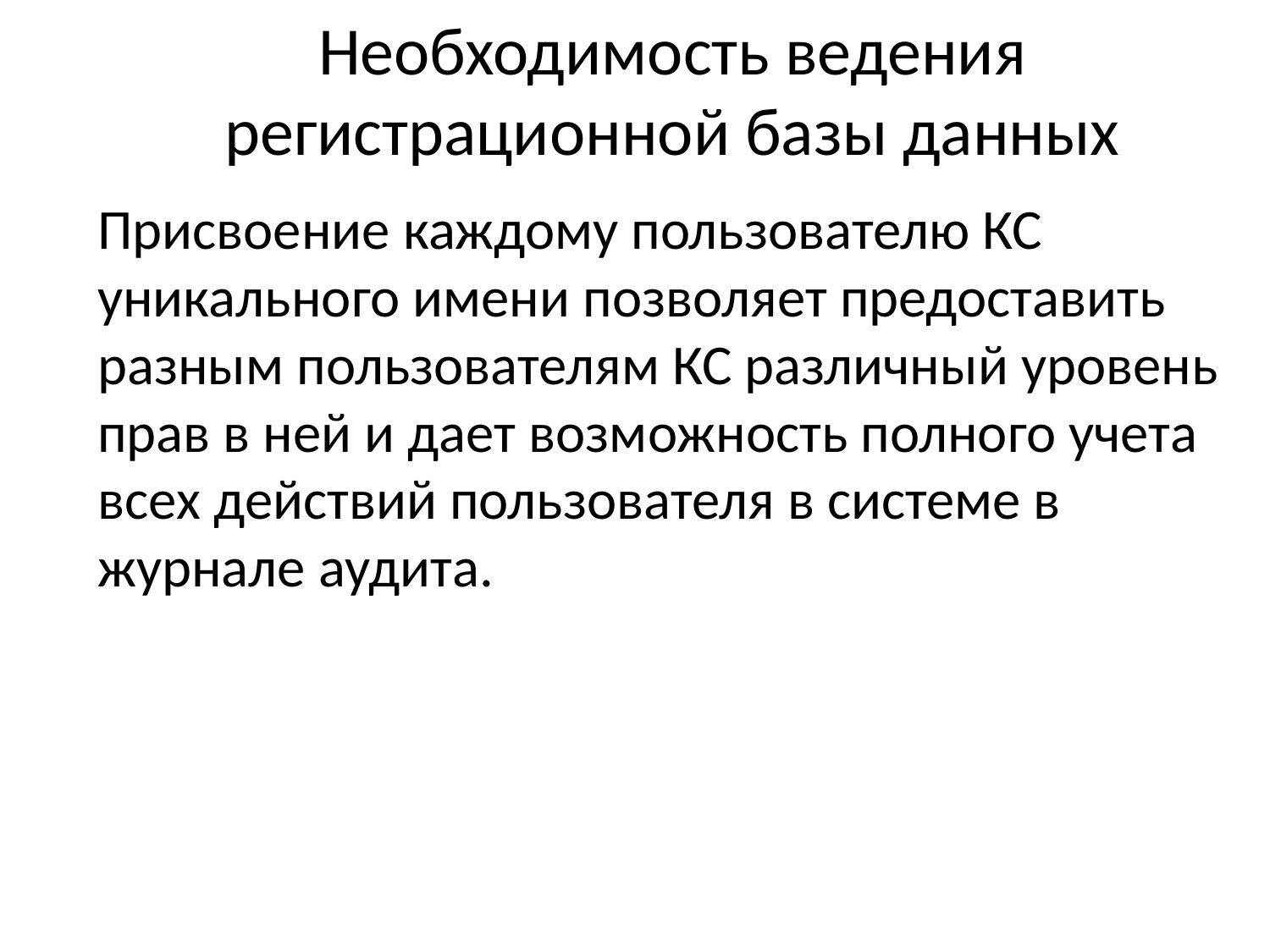

# Необходимость ведения регистрационной базы данных
Присвоение каждому пользователю КС уникального имени позволяет предоставить разным пользователям КС различный уровень прав в ней и дает возможность полного учета всех действий пользователя в системе в журнале аудита.